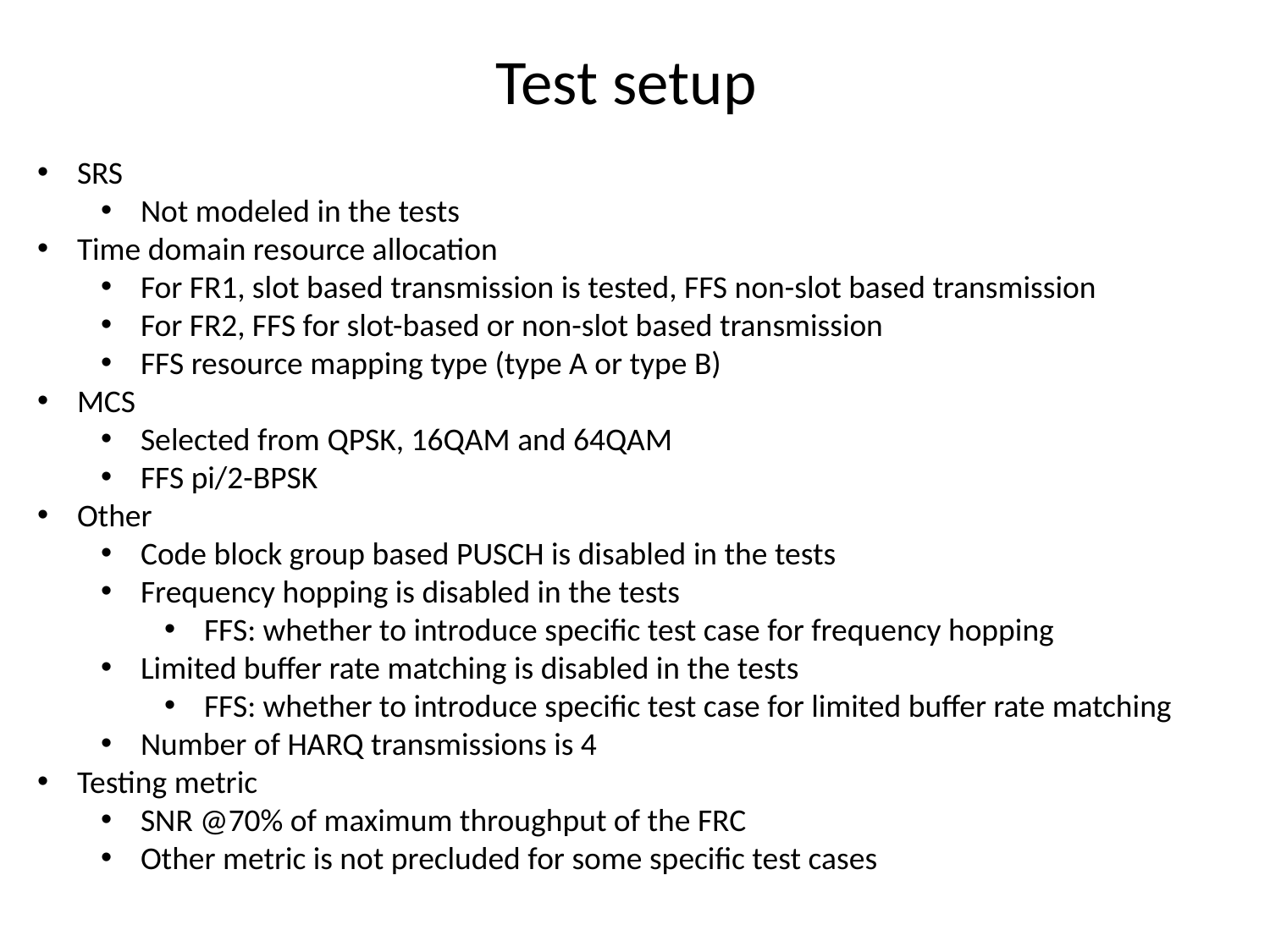

# Test setup
SRS
Not modeled in the tests
Time domain resource allocation
For FR1, slot based transmission is tested, FFS non-slot based transmission
For FR2, FFS for slot-based or non-slot based transmission
FFS resource mapping type (type A or type B)
MCS
Selected from QPSK, 16QAM and 64QAM
FFS pi/2-BPSK
Other
Code block group based PUSCH is disabled in the tests
Frequency hopping is disabled in the tests
FFS: whether to introduce specific test case for frequency hopping
Limited buffer rate matching is disabled in the tests
FFS: whether to introduce specific test case for limited buffer rate matching
Number of HARQ transmissions is 4
Testing metric
SNR @70% of maximum throughput of the FRC
Other metric is not precluded for some specific test cases